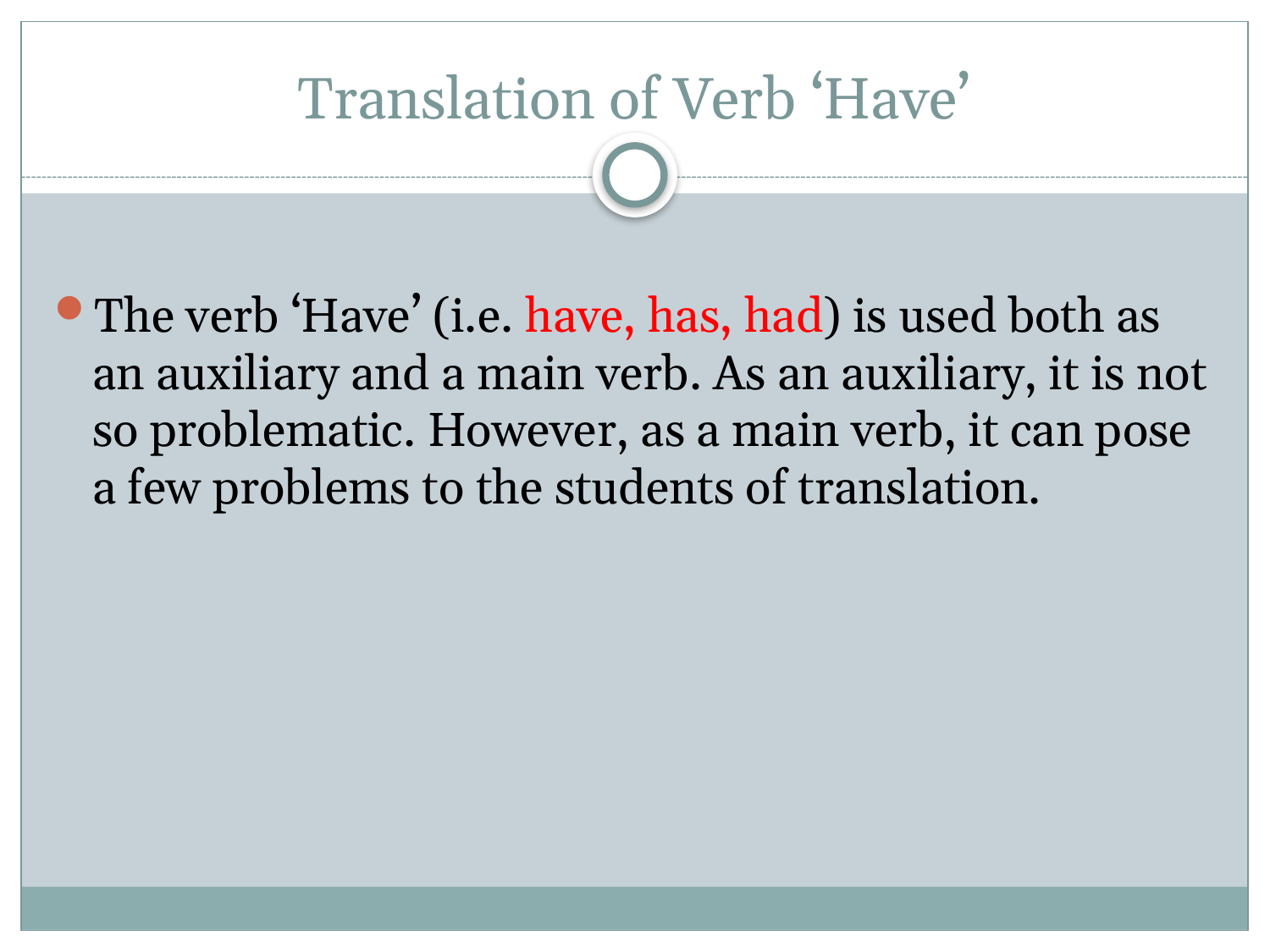

# Translation of Verb ‘Have’

The verb ‘Have’ (i.e. have, has, had) is used both as an auxiliary and a main verb. As an auxiliary, it is not so problematic. However, as a main verb, it can pose a few problems to the students of translation.